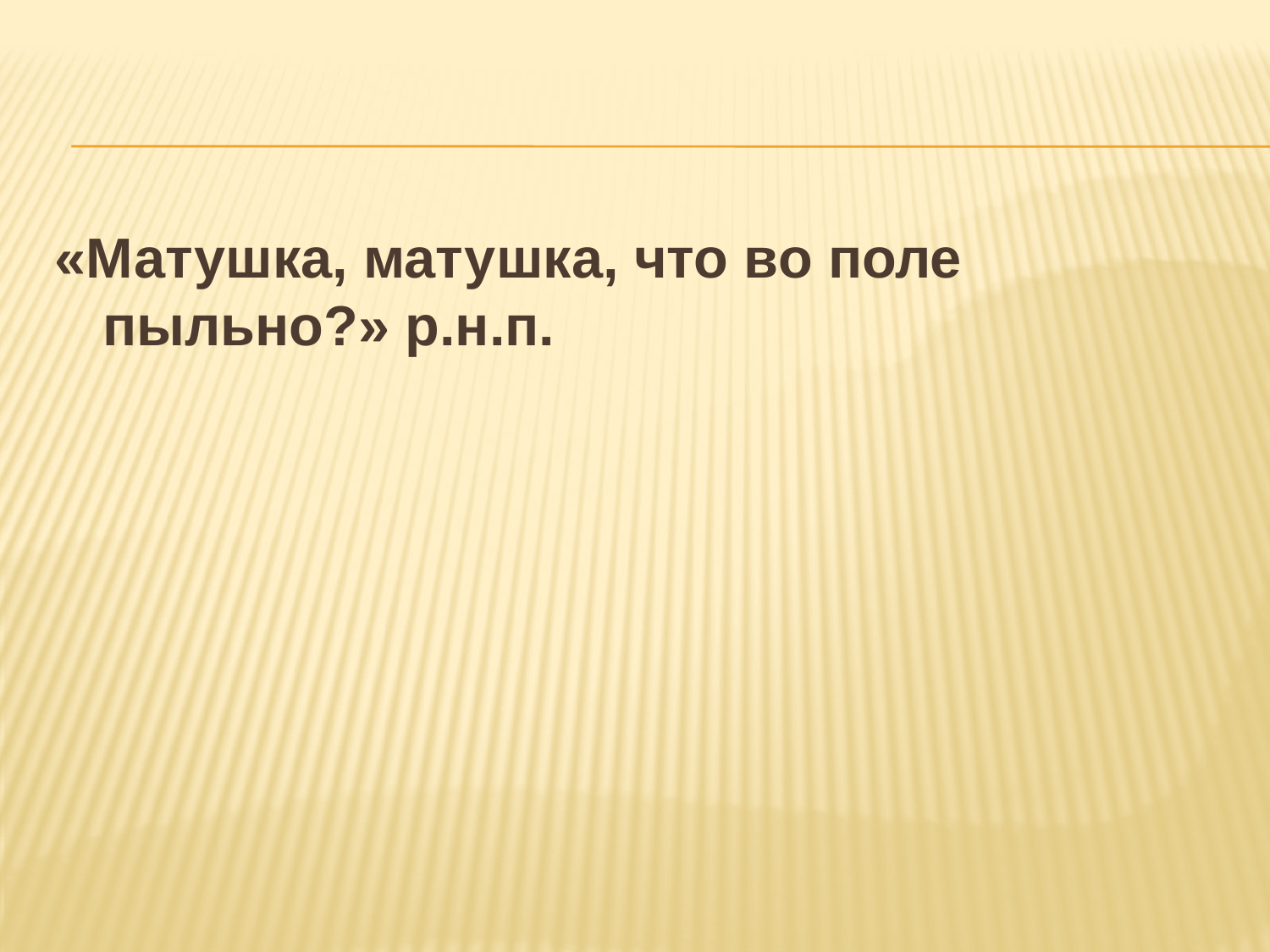

«Матушка, матушка, что во поле пыльно?» р.н.п.